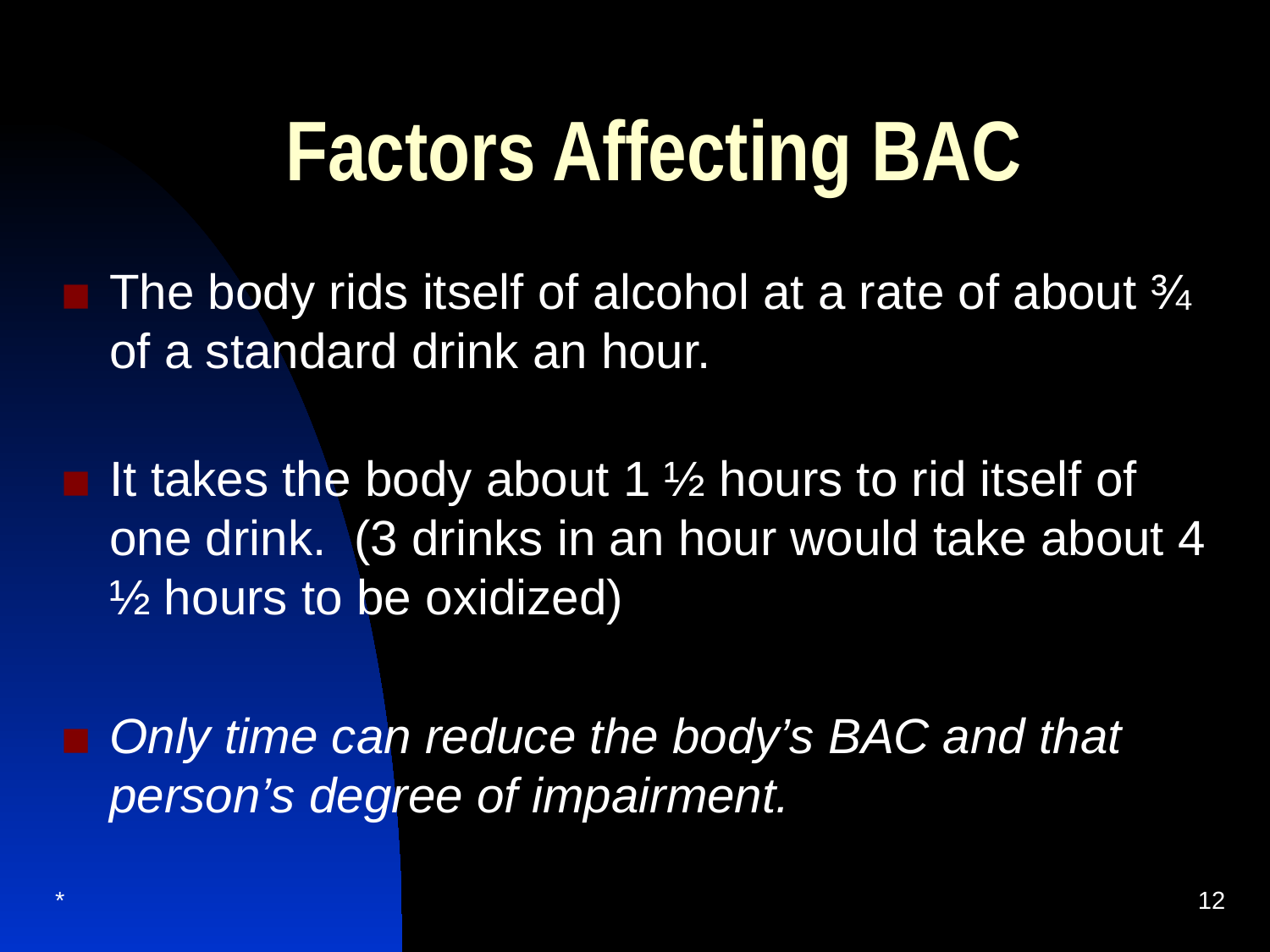

# Factors Affecting BAC
The body rids itself of alcohol at a rate of about ¾ of a standard drink an hour.

It takes the body about 1 ½ hours to rid itself of one drink.  (3 drinks in an hour would take about 4 ½ hours to be oxidized)

Only time can reduce the body’s BAC and that person’s degree of impairment.

*
12